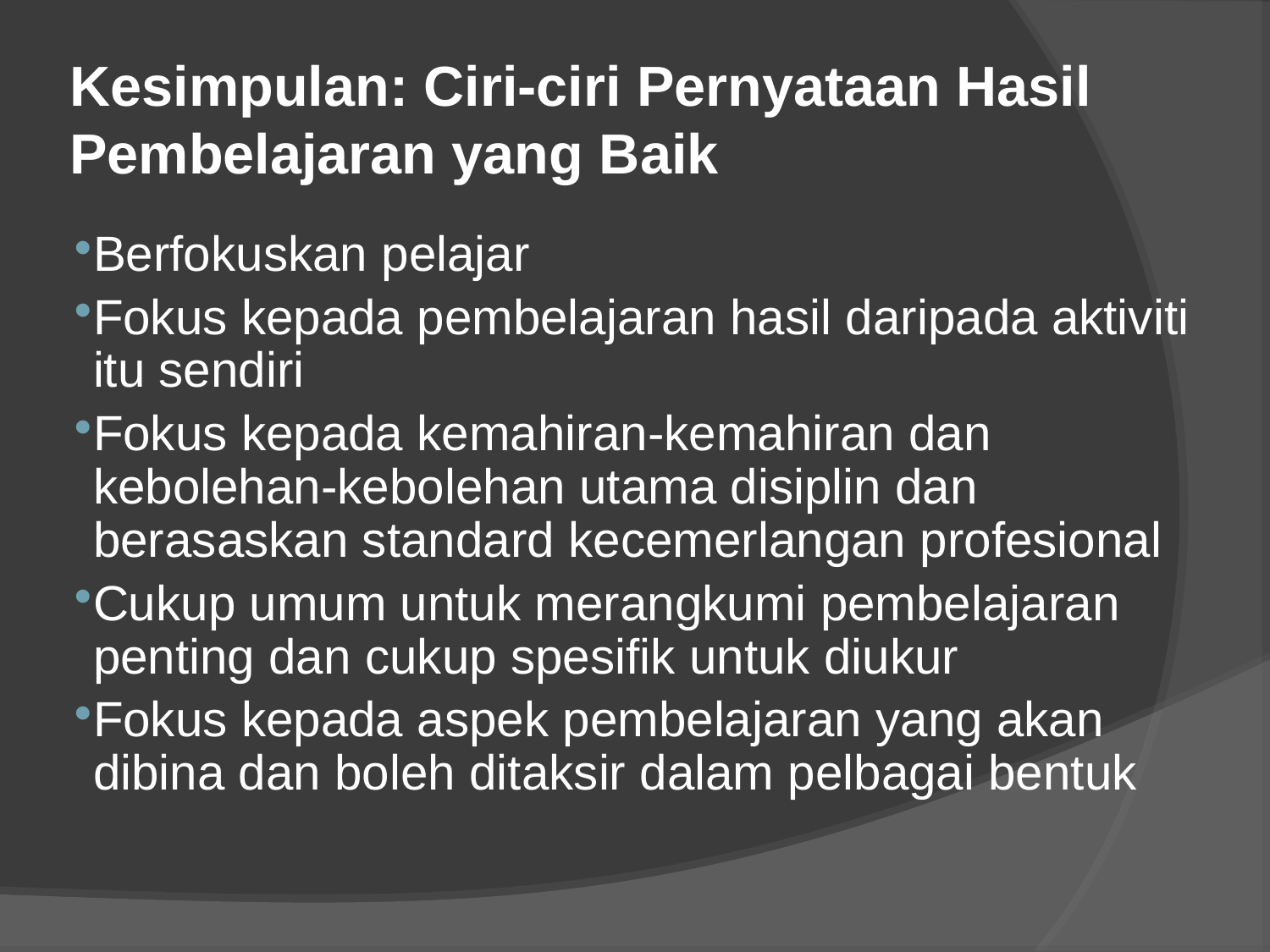

# Kesimpulan: Ciri-ciri Pernyataan Hasil Pembelajaran yang Baik
Berfokuskan pelajar
Fokus kepada pembelajaran hasil daripada aktiviti itu sendiri
Fokus kepada kemahiran-kemahiran dan kebolehan-kebolehan utama disiplin dan berasaskan standard kecemerlangan profesional
Cukup umum untuk merangkumi pembelajaran penting dan cukup spesifik untuk diukur
Fokus kepada aspek pembelajaran yang akan dibina dan boleh ditaksir dalam pelbagai bentuk